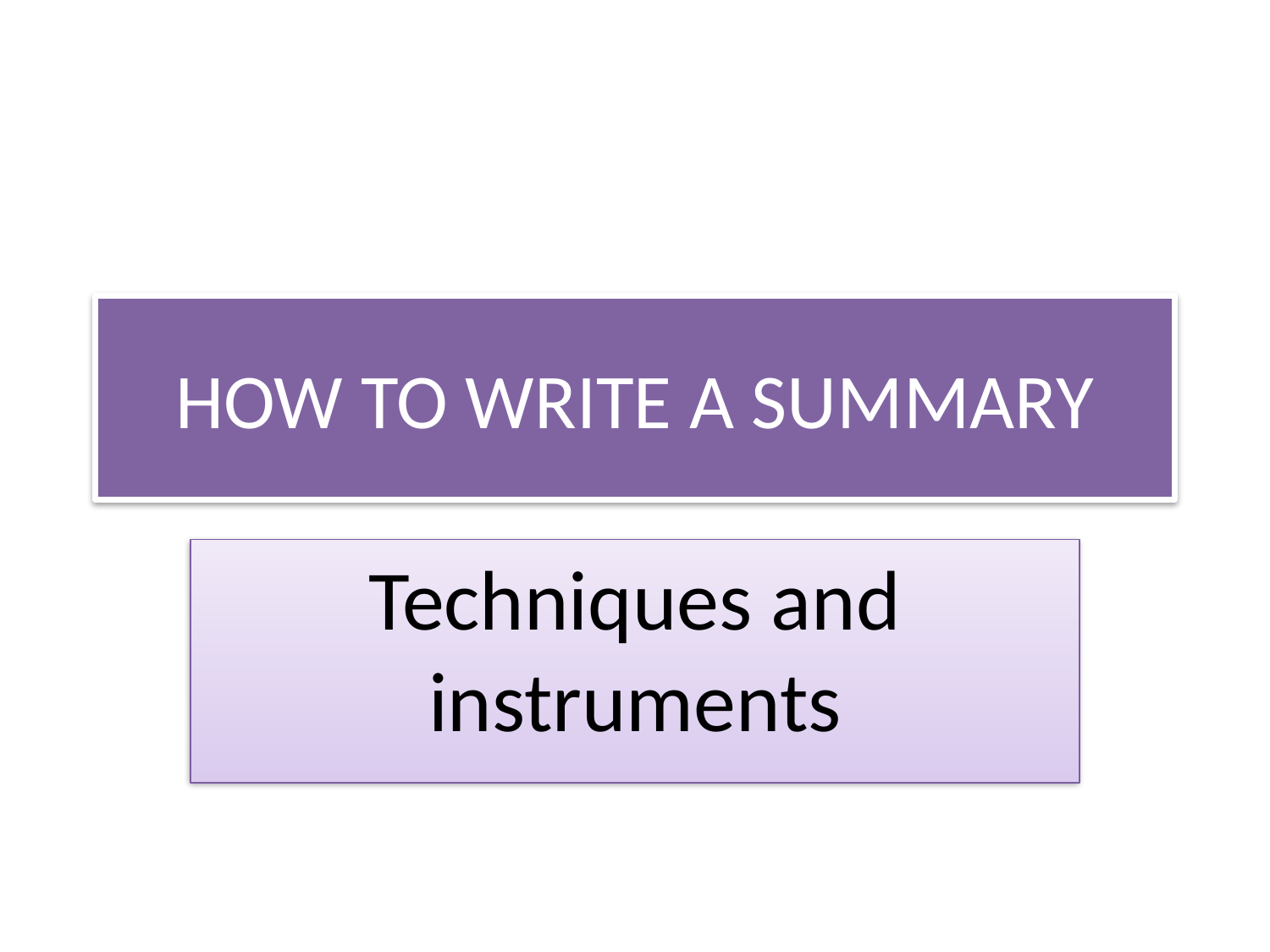

# HOW TO WRITE A SUMMARY
Techniques and instruments